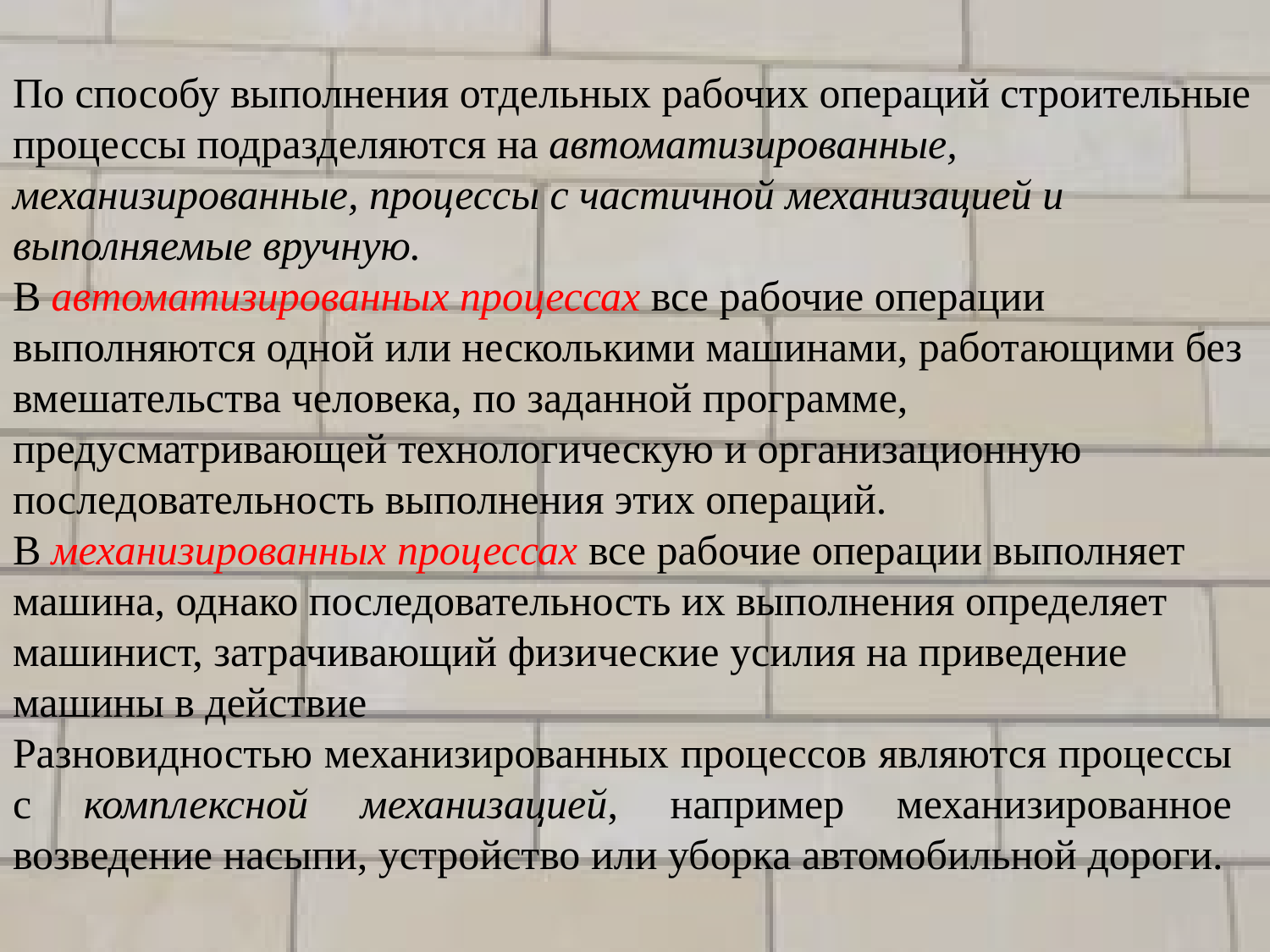

По способу выполнения отдельных рабочих операций строительные процессы подразделяются на автоматизированные, механизированные, процессы с частичной механизацией и выполняемые вручную.
В автоматизированных процессах все рабочие операции выполняются одной или несколькими машинами, работающими без вмешательства человека, по заданной программе, предусматривающей технологическую и ор­ганизационную последовательность выполнения этих операций.
В механизированных процессах все рабочие операции выполняет машина, однако последовательность их выполнения определяет машинист, затрачивающий физические усилия на приведение машины в действие
Разновидностью механизированных процессов являются процессы с комплексной механизацией, например механизированное возведение насыпи, устройство или уборка автомобильной дороги.